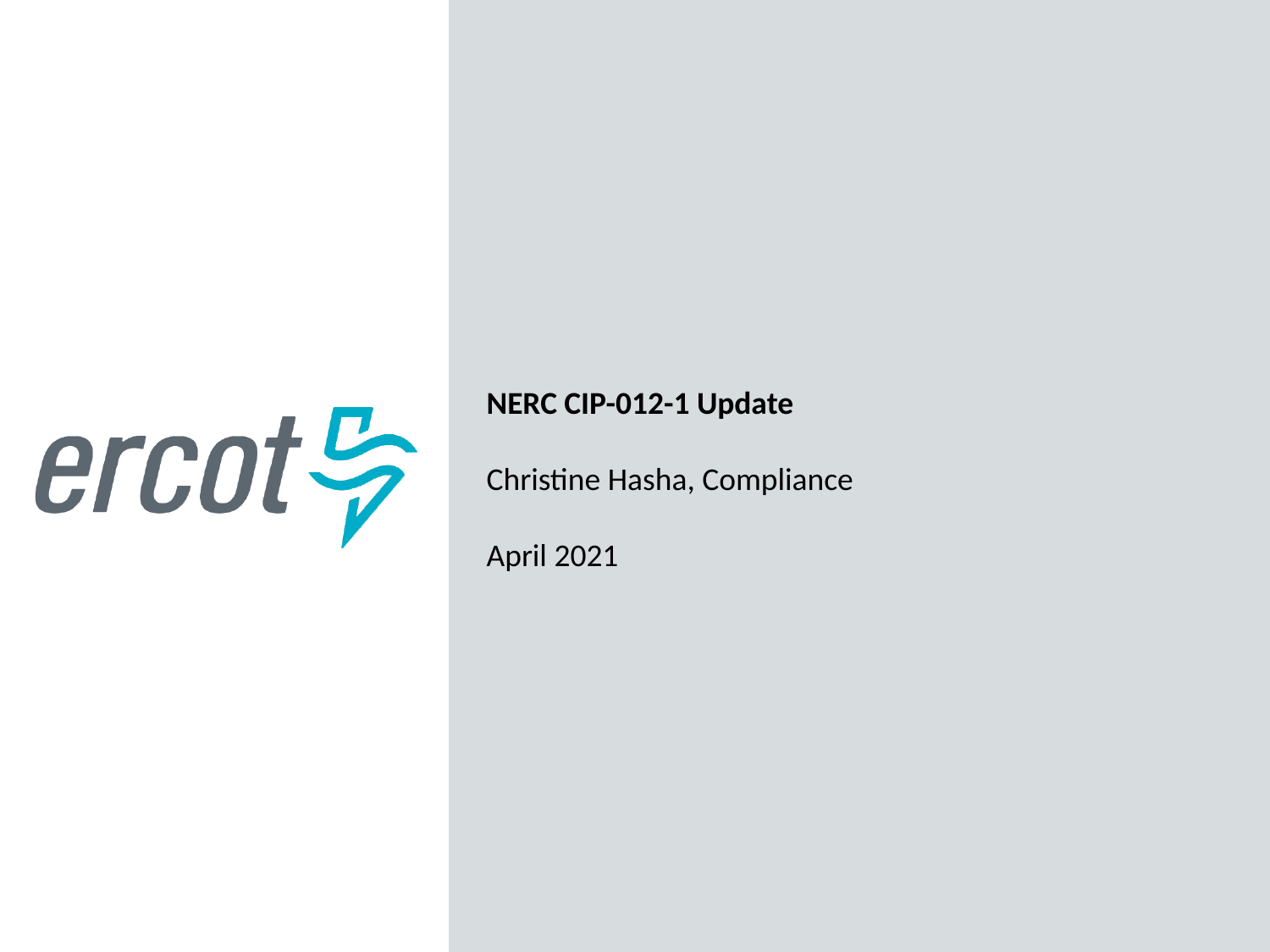

NERC CIP-012-1 Update

Christine Hasha, Compliance

April 2021